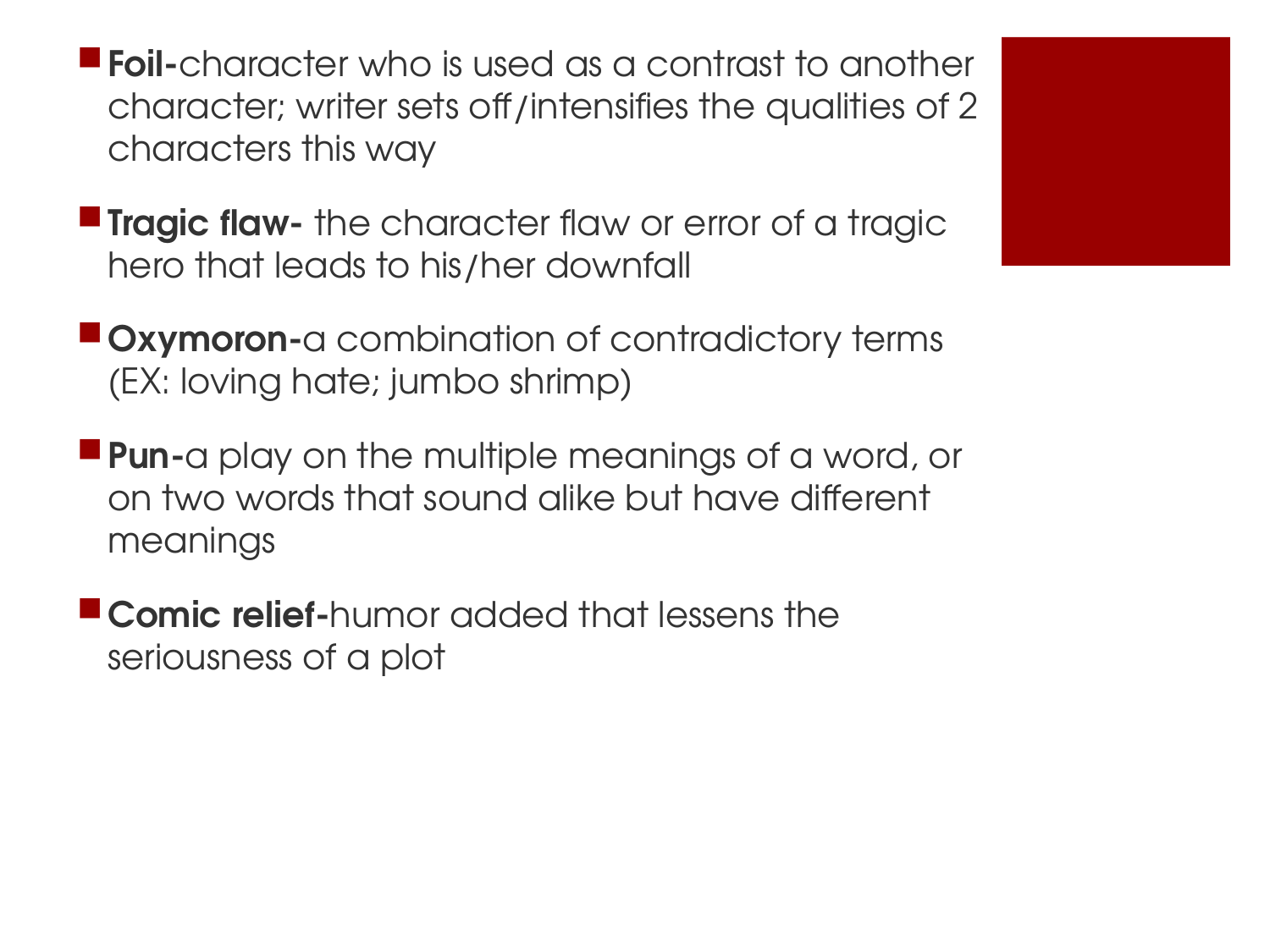

Foil-character who is used as a contrast to another character; writer sets off/intensifies the qualities of 2 characters this way
Tragic flaw- the character flaw or error of a tragic hero that leads to his/her downfall
Oxymoron-a combination of contradictory terms (EX: loving hate; jumbo shrimp)
Pun-a play on the multiple meanings of a word, or on two words that sound alike but have different meanings
Comic relief-humor added that lessens the seriousness of a plot